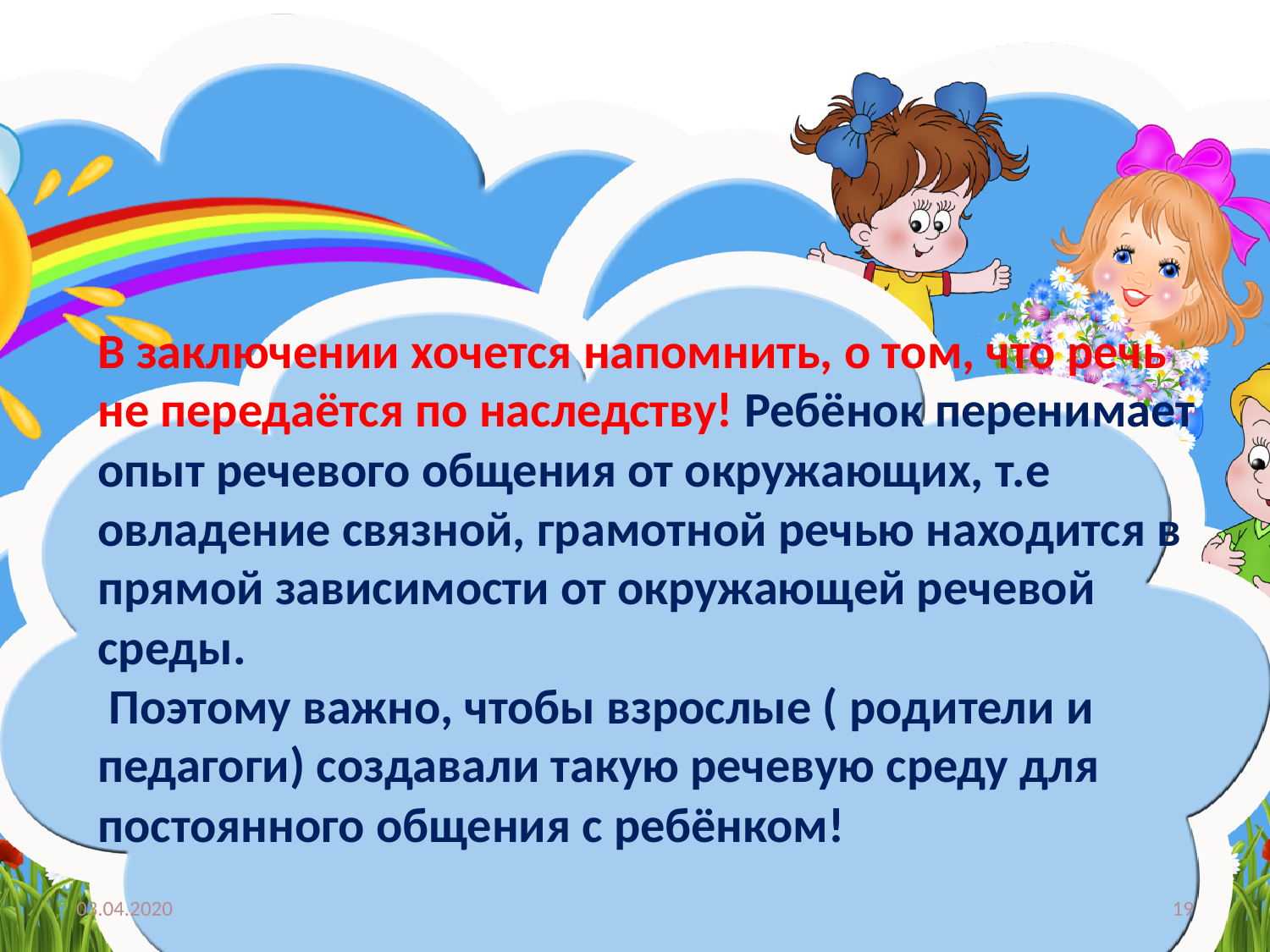

# В заключении хочется напомнить, о том, что речь не передаётся по наследству! Ребёнок перенимает  опыт речевого общения от окружающих, т.е овладение связной, грамотной речью находится в прямой зависимости от окружающей речевой среды. Поэтому важно, чтобы взрослые ( родители и педагоги) создавали такую речевую среду для постоянного общения с ребёнком!
03.04.2020
19